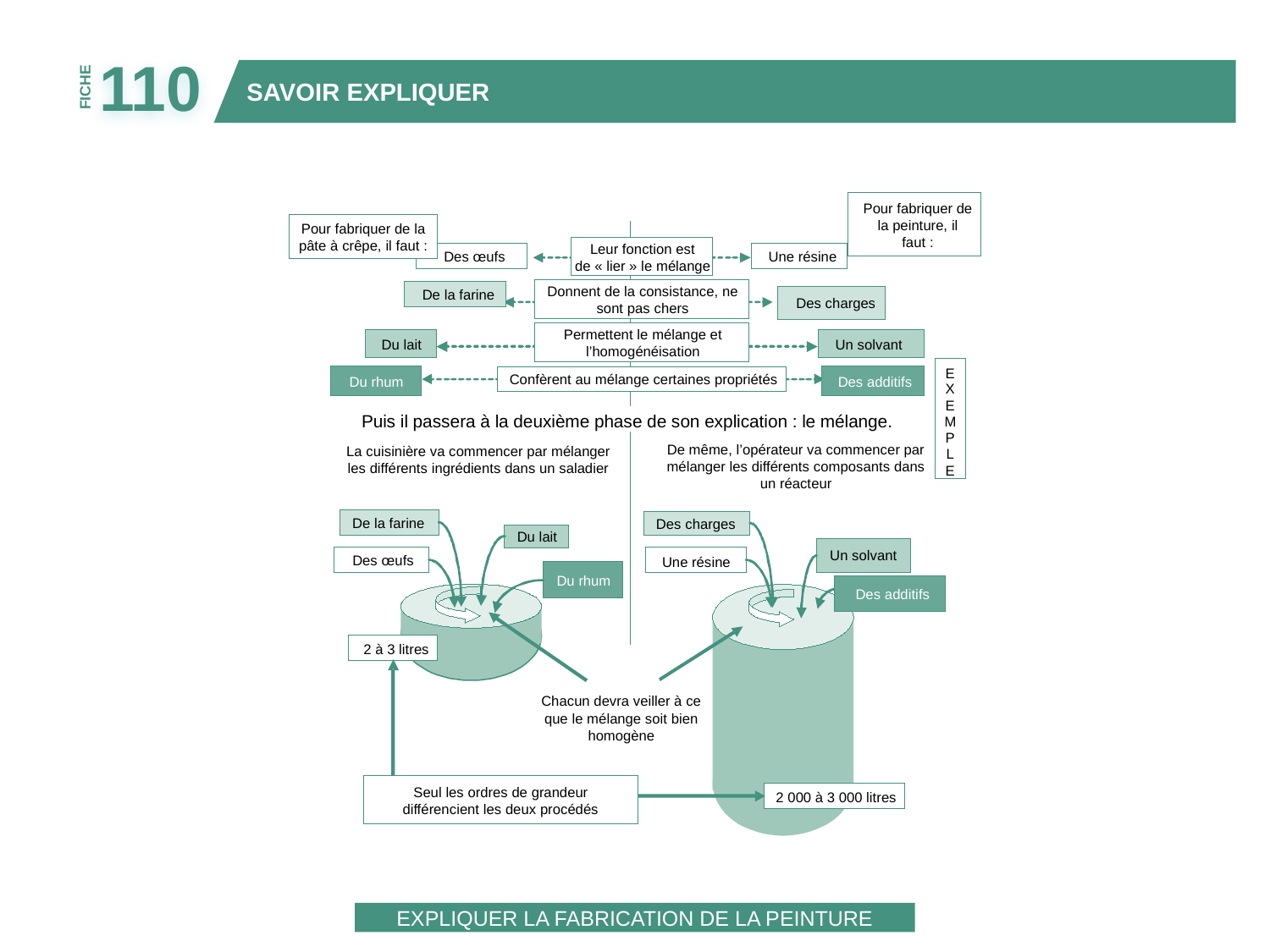

110

SAVOIR EXPLIQUER
FICHE

Pour fabriquer de
la peinture, il
faut :

Pour fabriquer de la
pâte à crêpe, il faut :

Leur fonction est
de « lier » le mélange

Des œufs
Une résine

Donnent de la consistance, ne
sont pas chers
De la farine

Des charges

Permettent le mélange et
l’homogénéisation

Du lait
Un solvant

E

Confèrent au mélange certaines propriétés
Du rhum
Des additifs

X
E

Puis il passera à la deuxième phase de son explication : le mélange.
M
P
De même, l’opérateur va commencer par
mélanger les différents composants dans
un réacteur
La cuisinière va commencer par mélanger
les différents ingrédients dans un saladier
L
E

De la farine
Des charges

Du lait

Un solvant
Des œufs
Une résine

Du rhum

Des additifs

2 à 3 litres

Chacun devra veiller à ce
que le mélange soit bien
homogène

Seul les ordres de grandeur
différencient les deux procédés

2 000 à 3 000 litres
EXPLIQUER LA FABRICATION DE LA PEINTURE